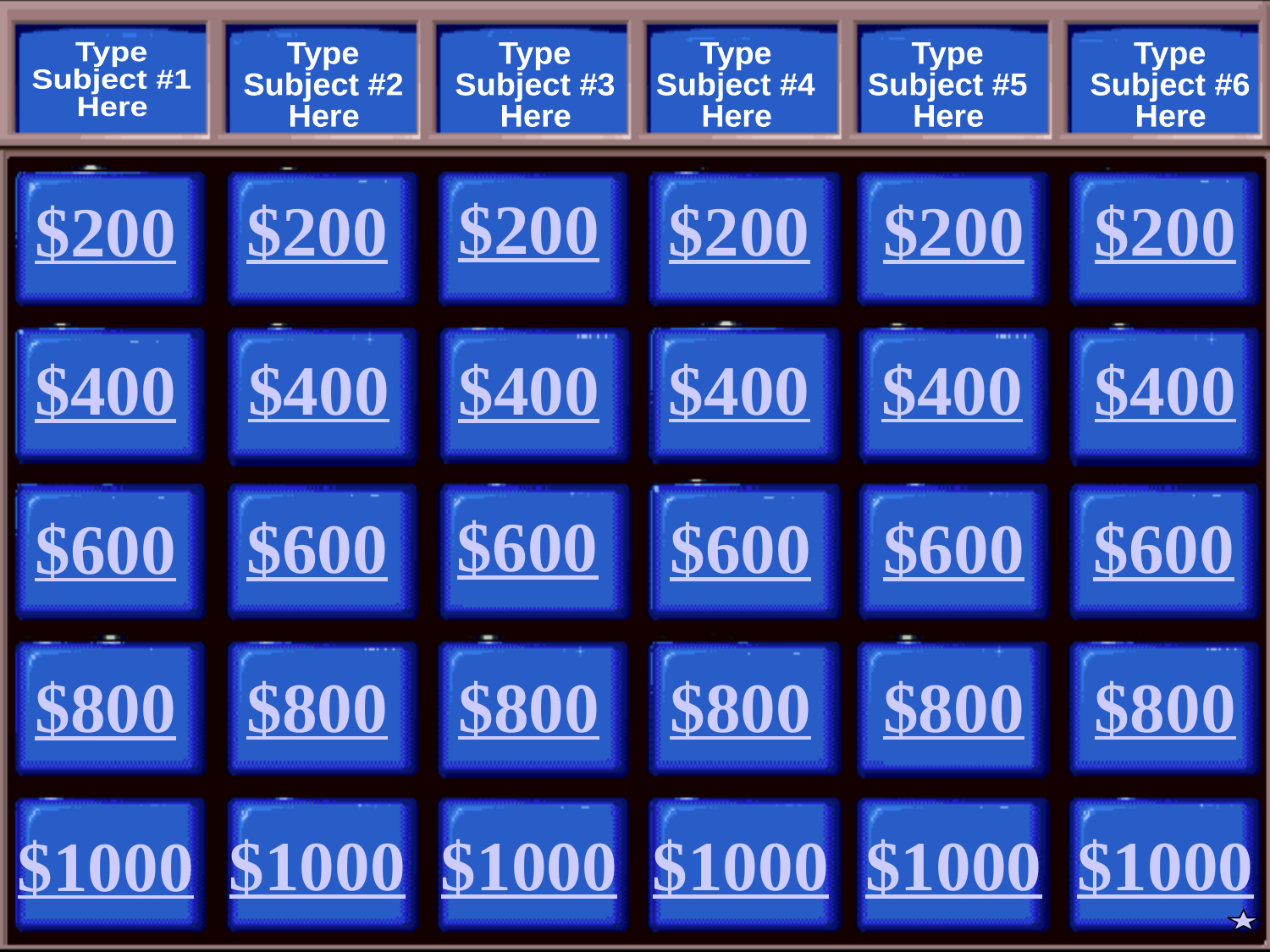

Type
Subject #1
Here
Type
Subject #2
Here
Type
Subject #3
Here
Type
Subject #4
Here
Type
Subject #5
Here
Type
Subject #6
Here
$200
$200
$200
$200
$200
$200
$400
$400
$400
$400
$400
$400
$600
$600
$600
$600
$600
$600
$800
$800
$800
$800
$800
$800
$1000
$1000
$1000
$1000
$1000
$1000